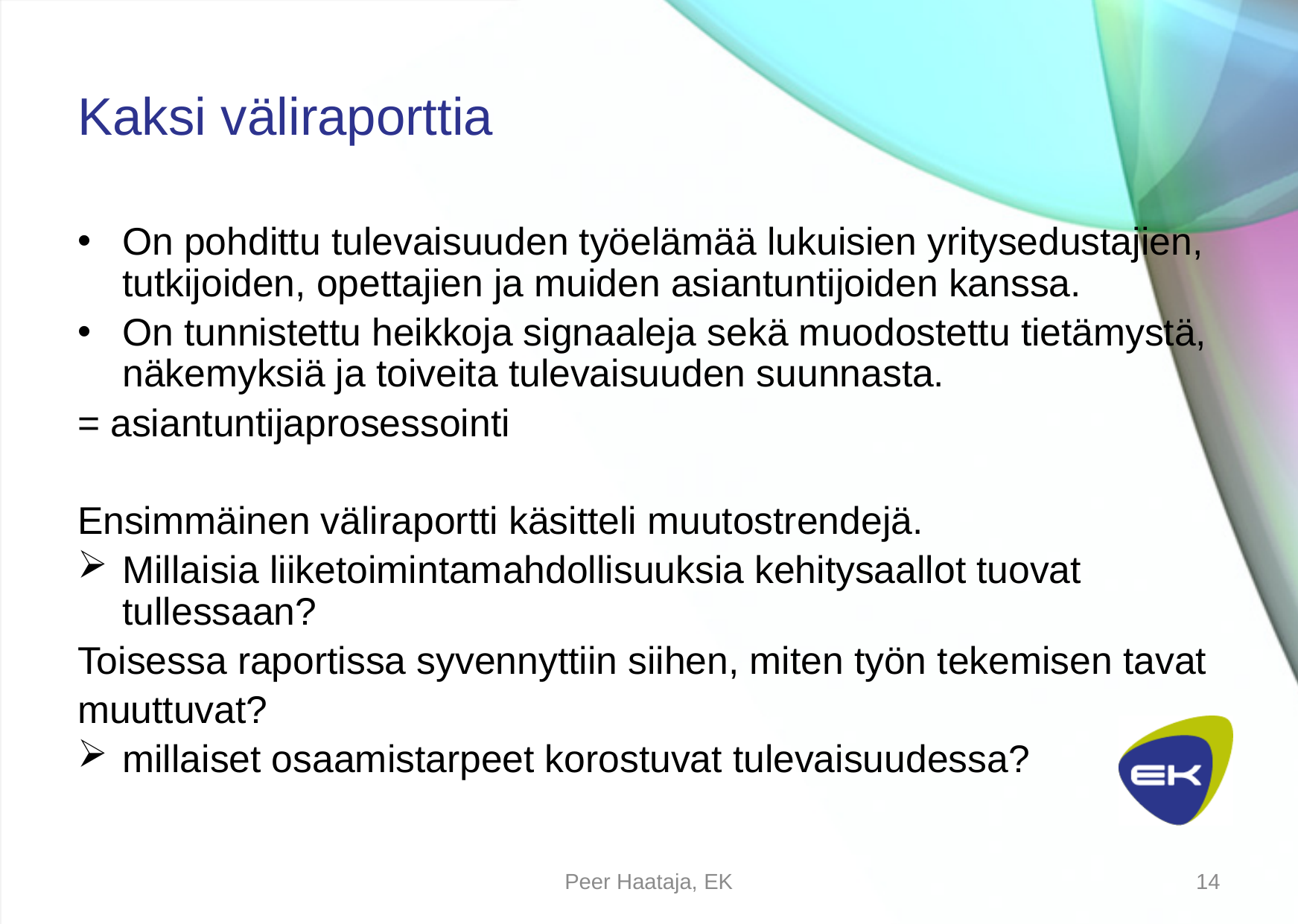

# Kaksi väliraporttia
On pohdittu tulevaisuuden työelämää lukuisien yritysedustajien, tutkijoiden, opettajien ja muiden asiantuntijoiden kanssa.
On tunnistettu heikkoja signaaleja sekä muodostettu tietämystä, näkemyksiä ja toiveita tulevaisuuden suunnasta.
= asiantuntijaprosessointi

Ensimmäinen väliraportti käsitteli muutostrendejä.
Millaisia liiketoimintamahdollisuuksia kehitysaallot tuovat tullessaan?
Toisessa raportissa syvennyttiin siihen, miten työn tekemisen tavat
muuttuvat?
millaiset osaamistarpeet korostuvat tulevaisuudessa?

Peer Haataja, EK
14